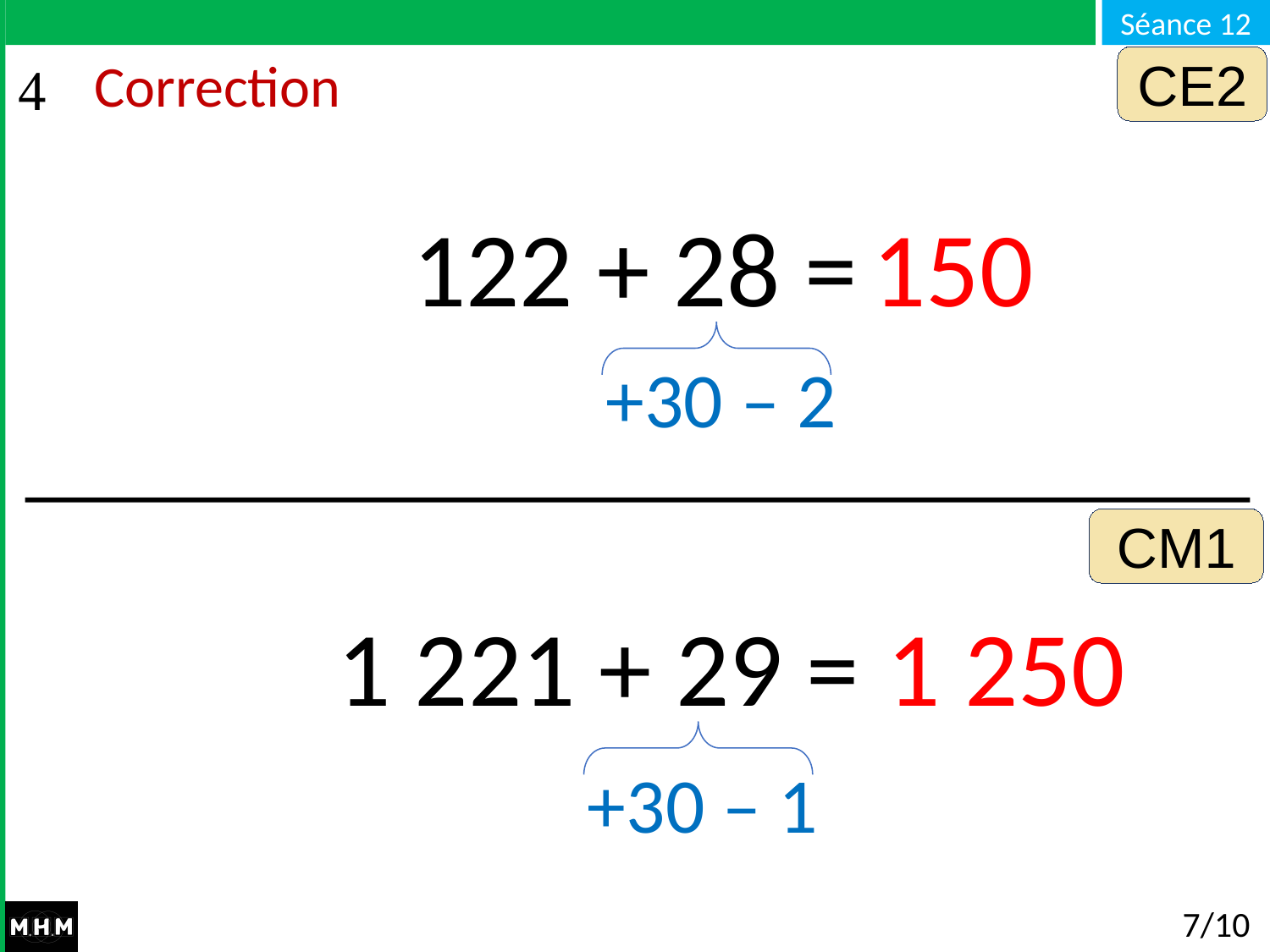

CE2
# Correction
122 + 28 =
150

+30 – 2

CM1
1 221 + 29 =
1 250

+30 – 1
7/10